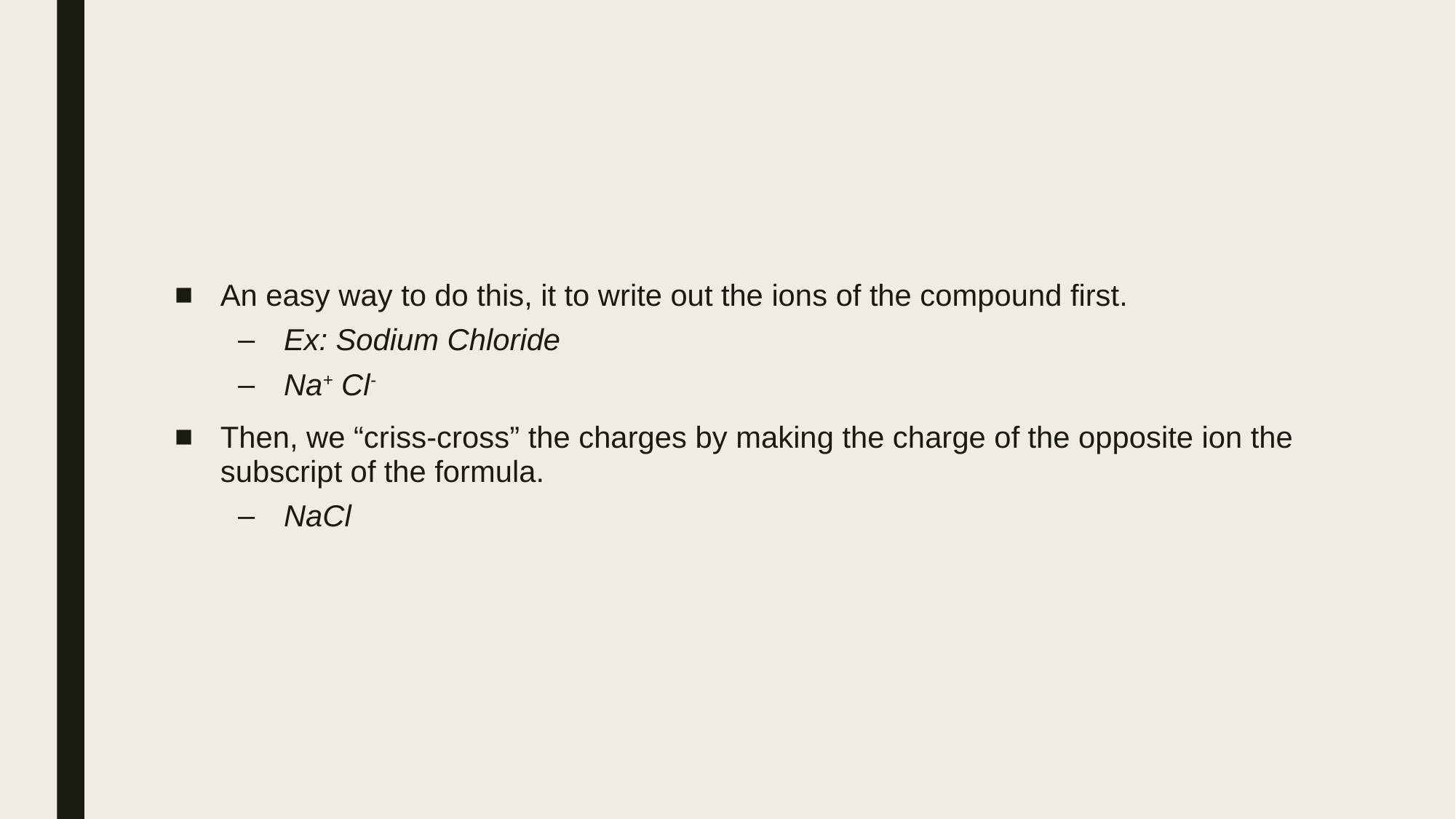

#
An easy way to do this, it to write out the ions of the compound first.
Ex: Sodium Chloride
Na+ Cl-
Then, we “criss-cross” the charges by making the charge of the opposite ion the subscript of the formula.
NaCl